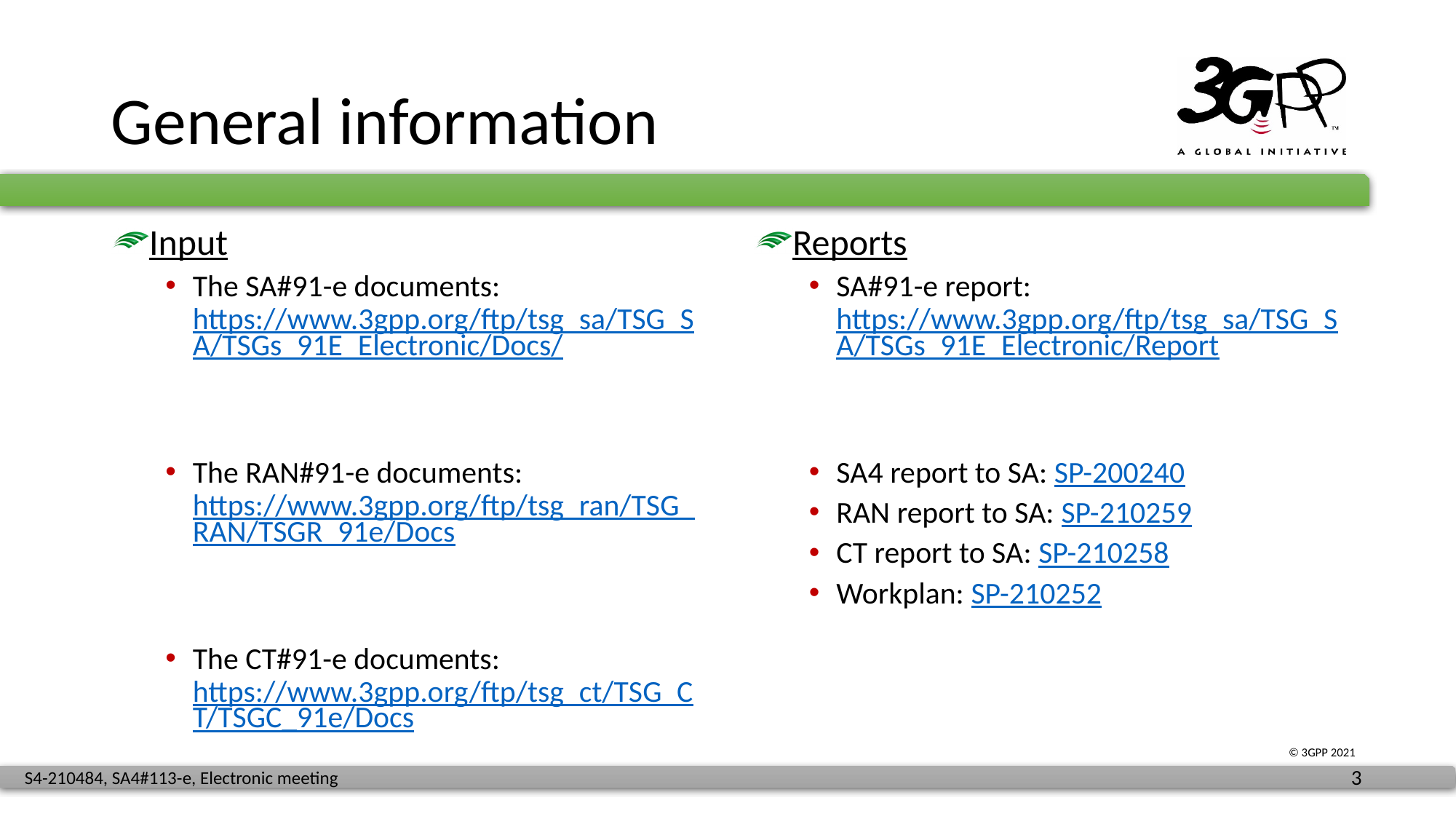

# General information
Input
The SA#91-e documents: https://www.3gpp.org/ftp/tsg_sa/TSG_SA/TSGs_91E_Electronic/Docs/

The RAN#91-e documents: https://www.3gpp.org/ftp/tsg_ran/TSG_RAN/TSGR_91e/Docs

The CT#91-e documents: https://www.3gpp.org/ftp/tsg_ct/TSG_CT/TSGC_91e/Docs

Reports
SA#91-e report: https://www.3gpp.org/ftp/tsg_sa/TSG_SA/TSGs_91E_Electronic/Report

SA4 report to SA: SP-200240
RAN report to SA: SP-210259
CT report to SA: SP-210258
Workplan: SP-210252